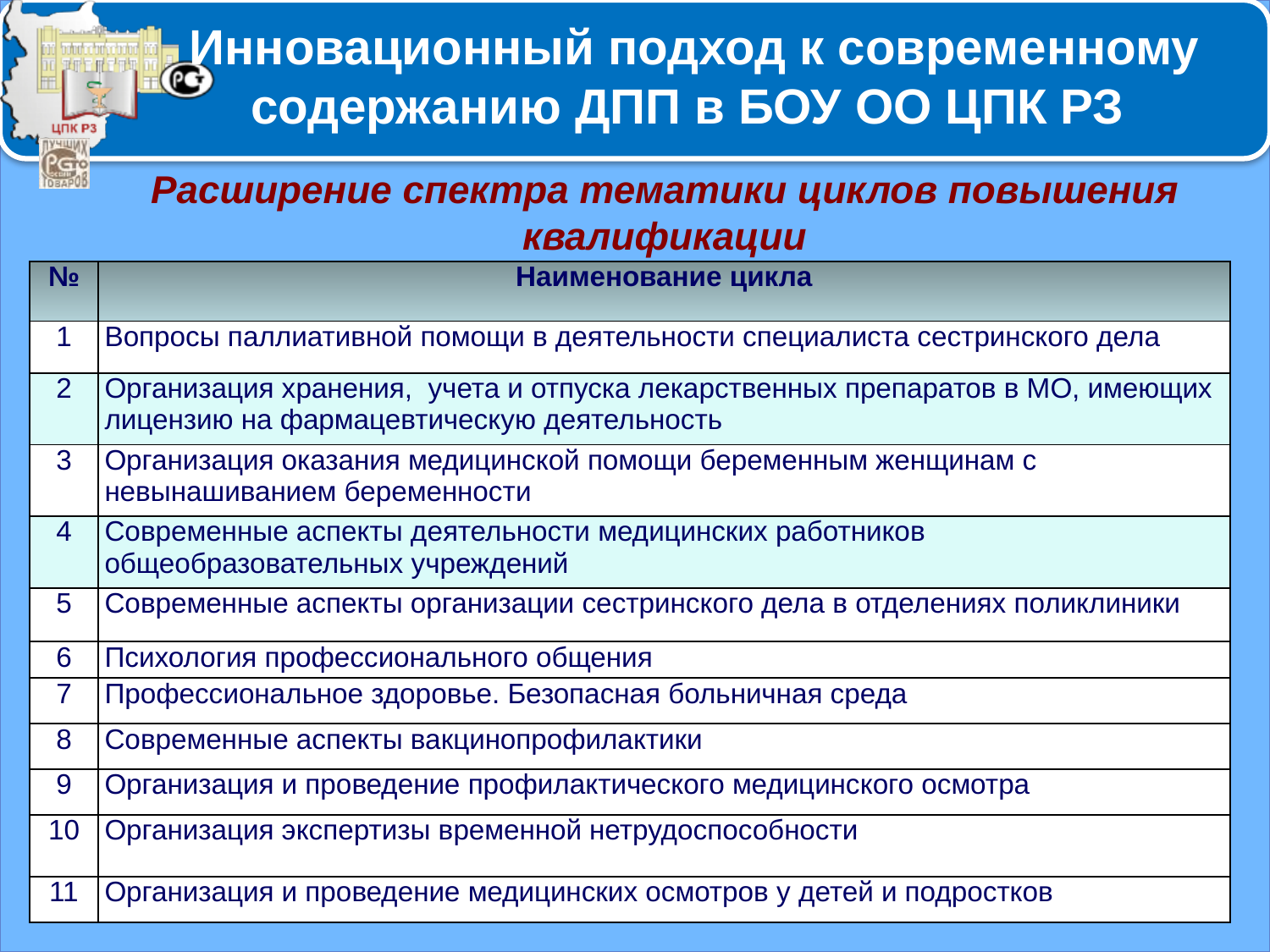

# Инновационный подход к современному содержанию ДПП в БОУ ОО ЦПК РЗ
Расширение спектра тематики циклов повышения квалификации
| № | Наименование цикла |
| --- | --- |
| 1 | Вопросы паллиативной помощи в деятельности специалиста сестринского дела |
| 2 | Организация хранения, учета и отпуска лекарственных препаратов в МО, имеющих лицензию на фармацевтическую деятельность |
| 3 | Организация оказания медицинской помощи беременным женщинам с невынашиванием беременности |
| 4 | Современные аспекты деятельности медицинских работников общеобразовательных учреждений |
| 5 | Современные аспекты организации сестринского дела в отделениях поликлиники |
| 6 | Психология профессионального общения |
| 7 | Профессиональное здоровье. Безопасная больничная среда |
| 8 | Современные аспекты вакцинопрофилактики |
| 9 | Организация и проведение профилактического медицинского осмотра |
| 10 | Организация экспертизы временной нетрудоспособности |
| 11 | Организация и проведение медицинских осмотров у детей и подростков |